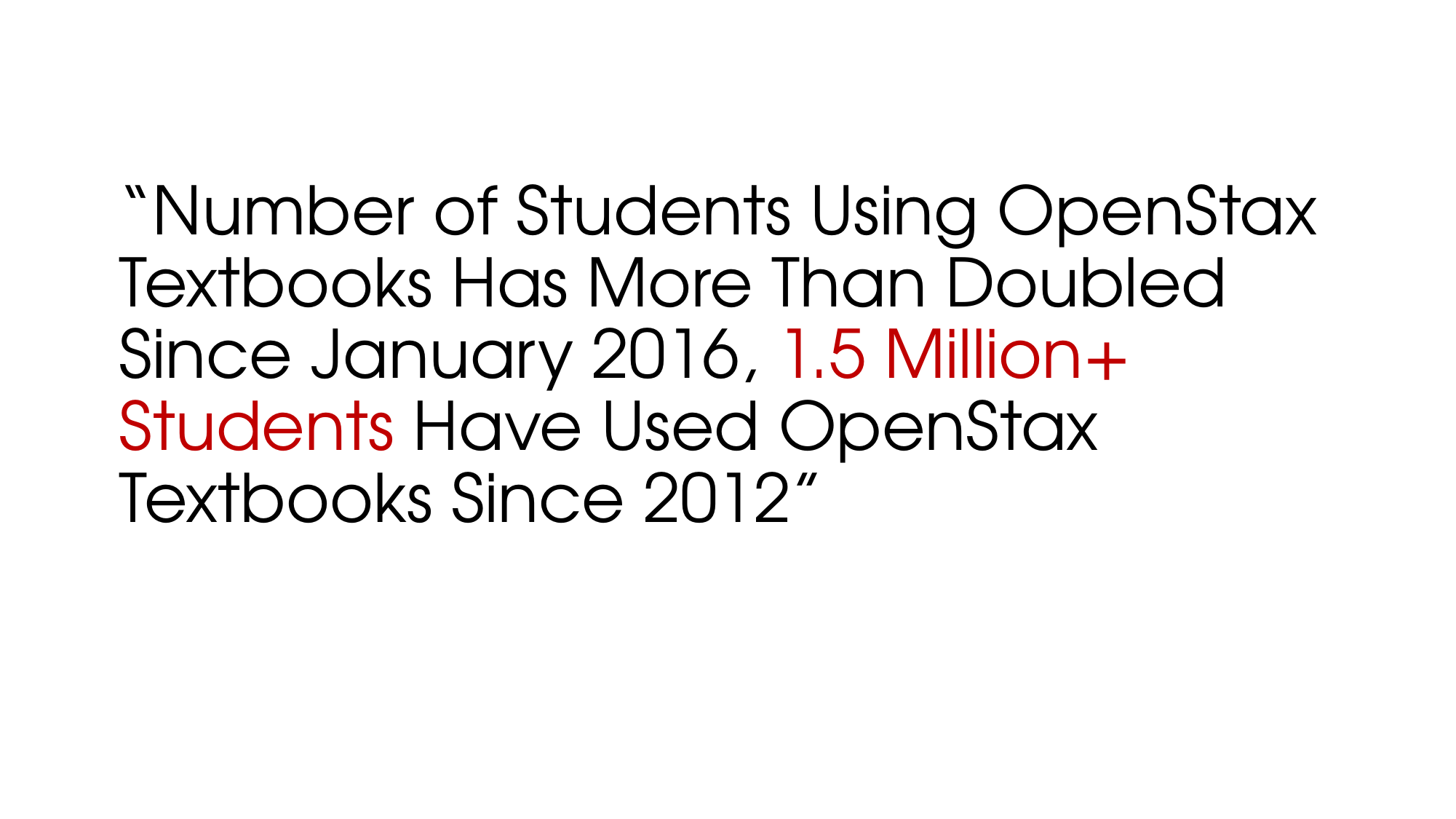

# “Number of Students Using OpenStax Textbooks Has More Than Doubled Since January 2016, 1.5 Million+ Students Have Used OpenStax Textbooks Since 2012”